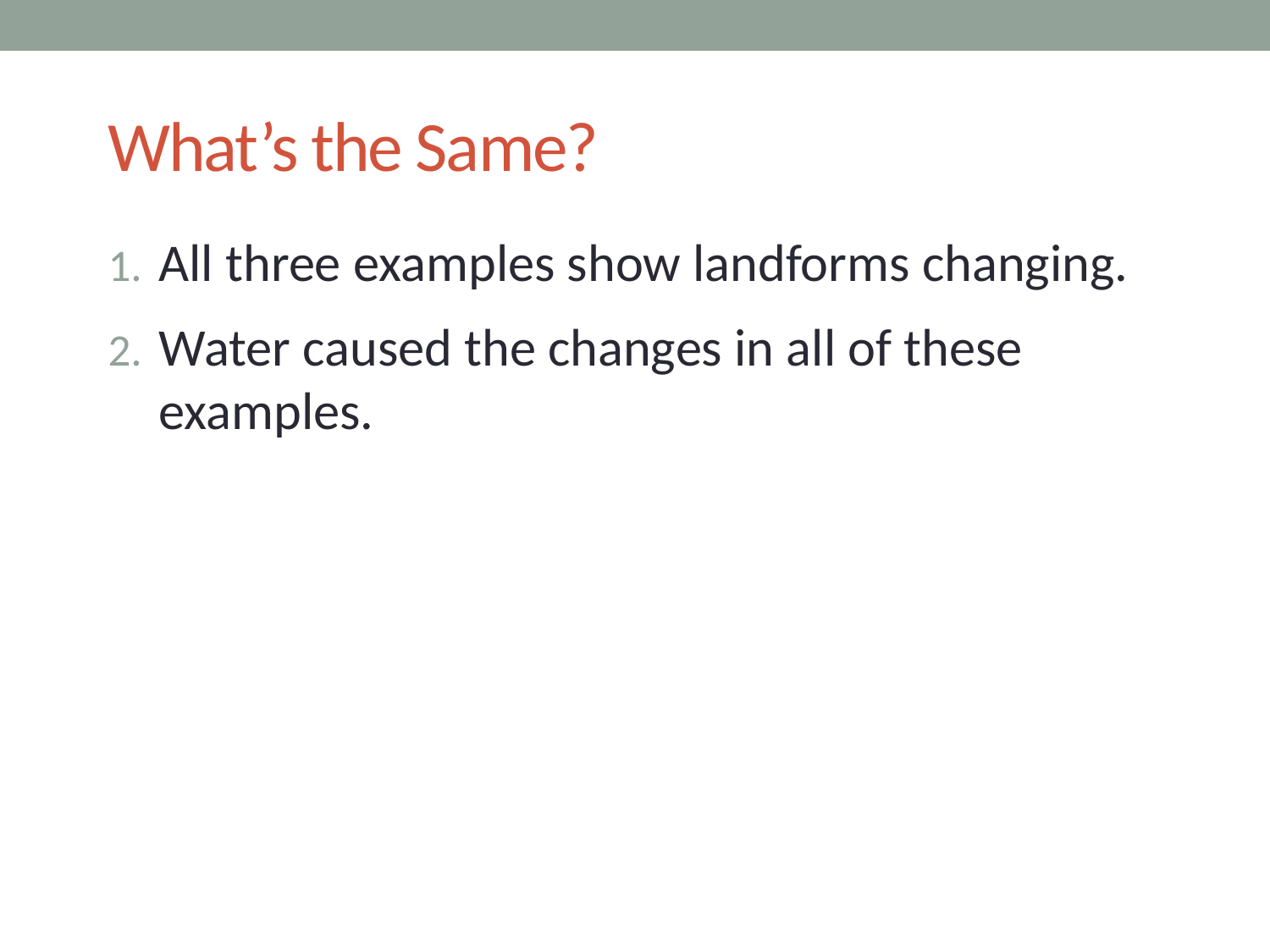

# What’s the Same?
All three examples show landforms changing.
Water caused the changes in all of these examples.